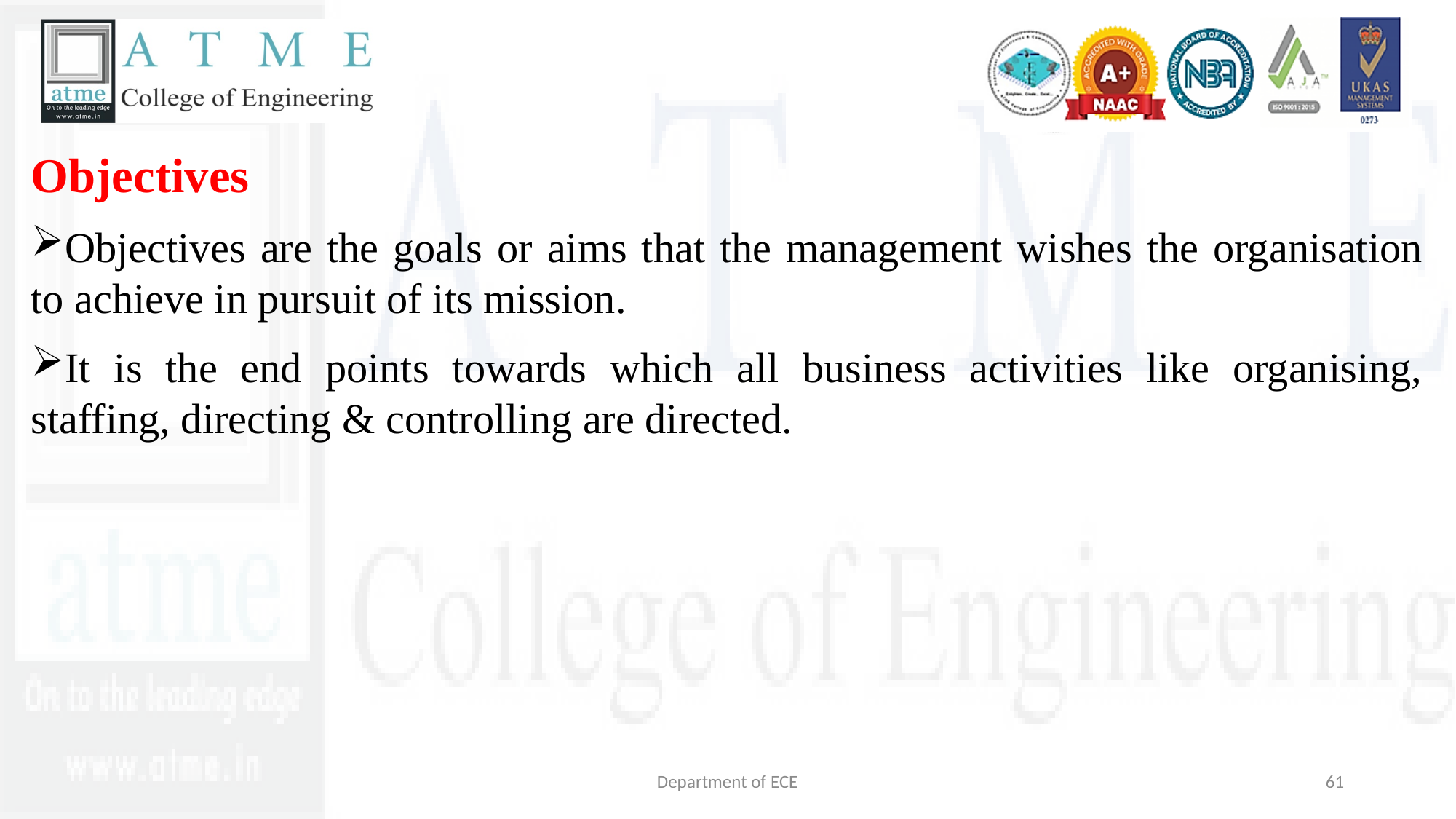

Objectives

Objectives are the goals or aims that the management wishes the organisation to achieve in pursuit of its mission.

It is the end points towards which all business activities like organising, staffing, directing & controlling are directed.
Department of ECE
61